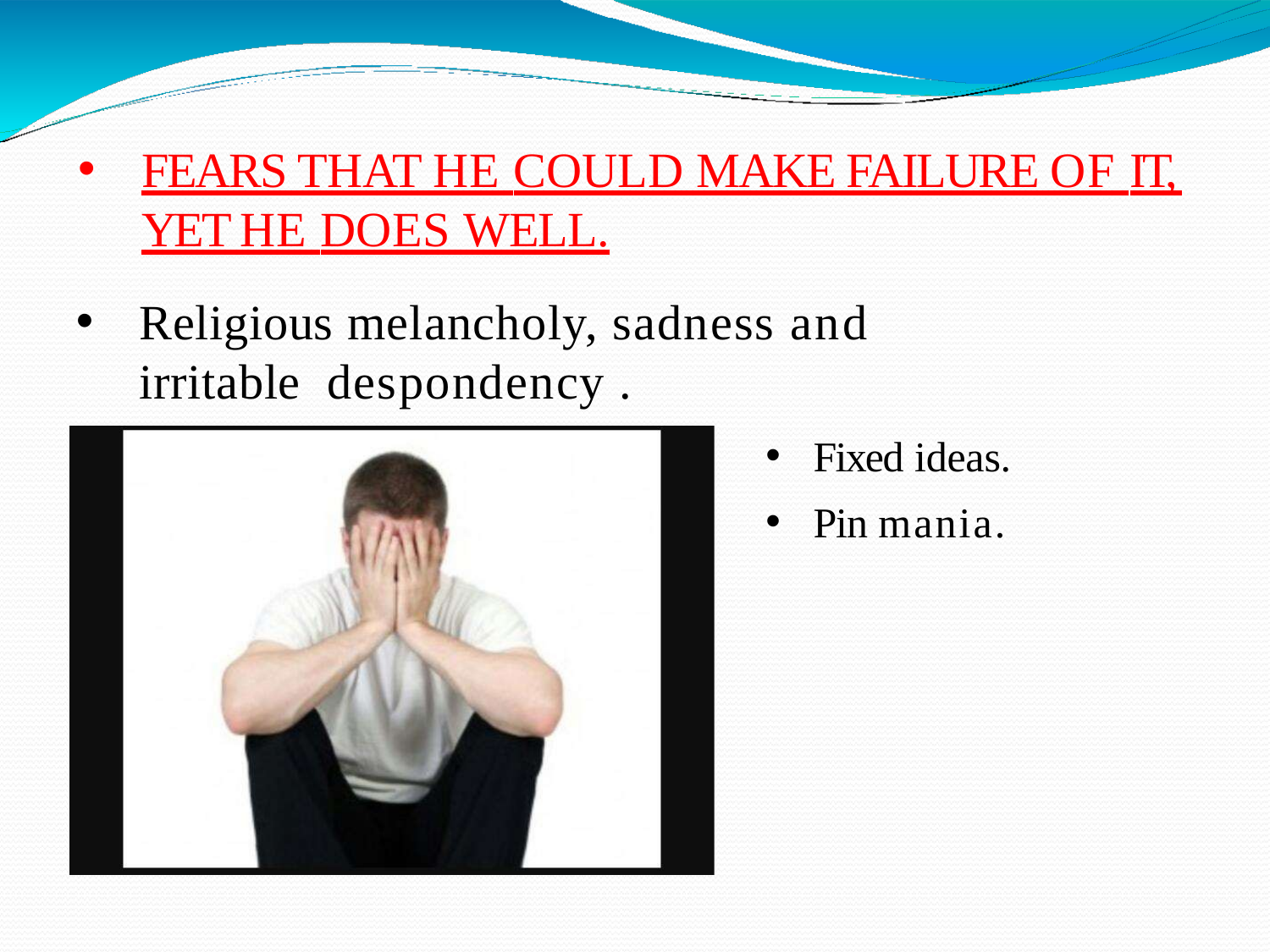

# FEARS THAT HE COULD MAKE FAILURE OF IT,  YET HE DOES WELL.

Religious melancholy, sadness and irritable  despondency .
Fixed ideas.
Pin mania.